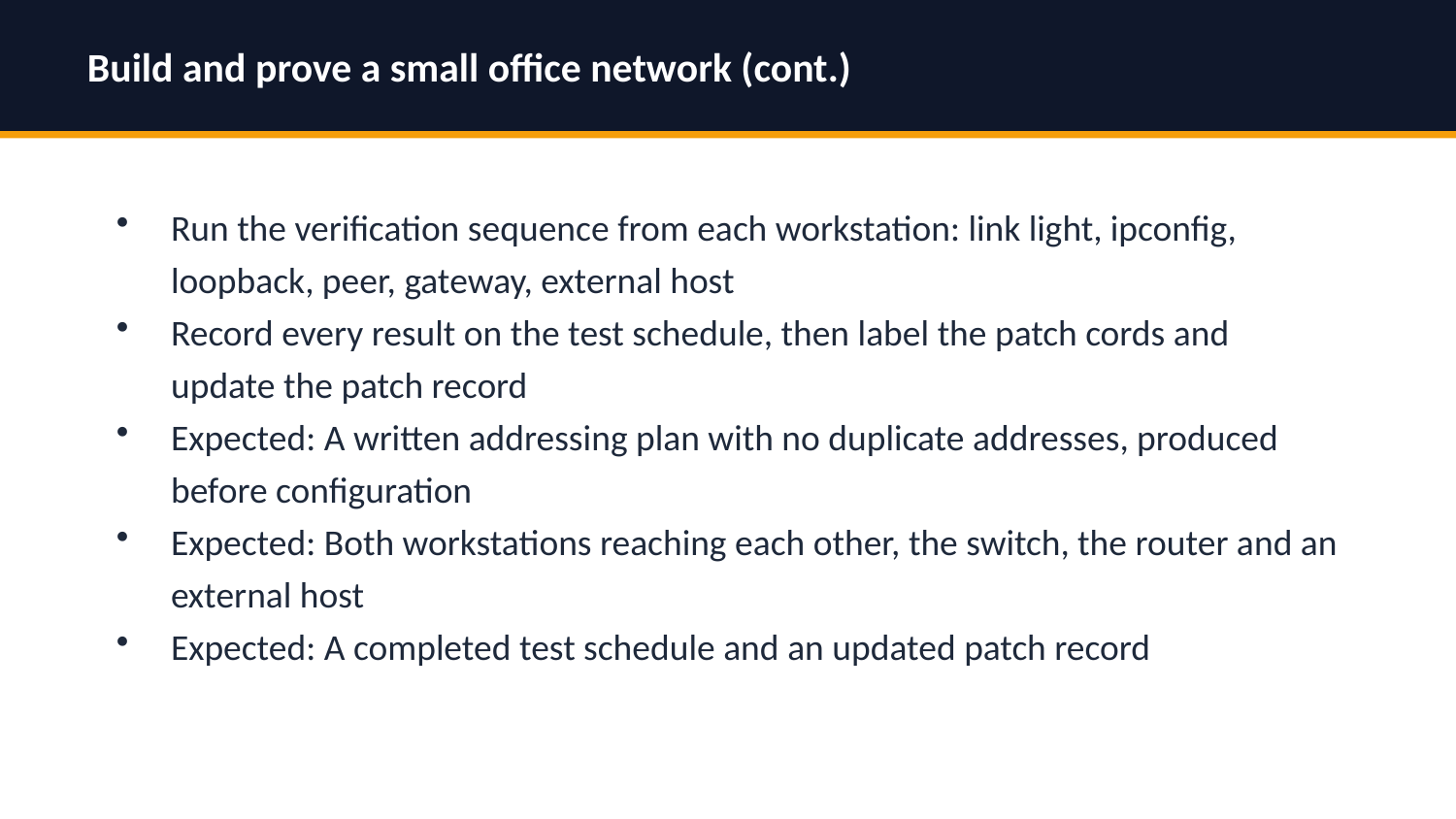

Build and prove a small office network (cont.)

Run the verification sequence from each workstation: link light, ipconfig, loopback, peer, gateway, external host
Record every result on the test schedule, then label the patch cords and update the patch record
Expected: A written addressing plan with no duplicate addresses, produced before configuration
Expected: Both workstations reaching each other, the switch, the router and an external host
Expected: A completed test schedule and an updated patch record